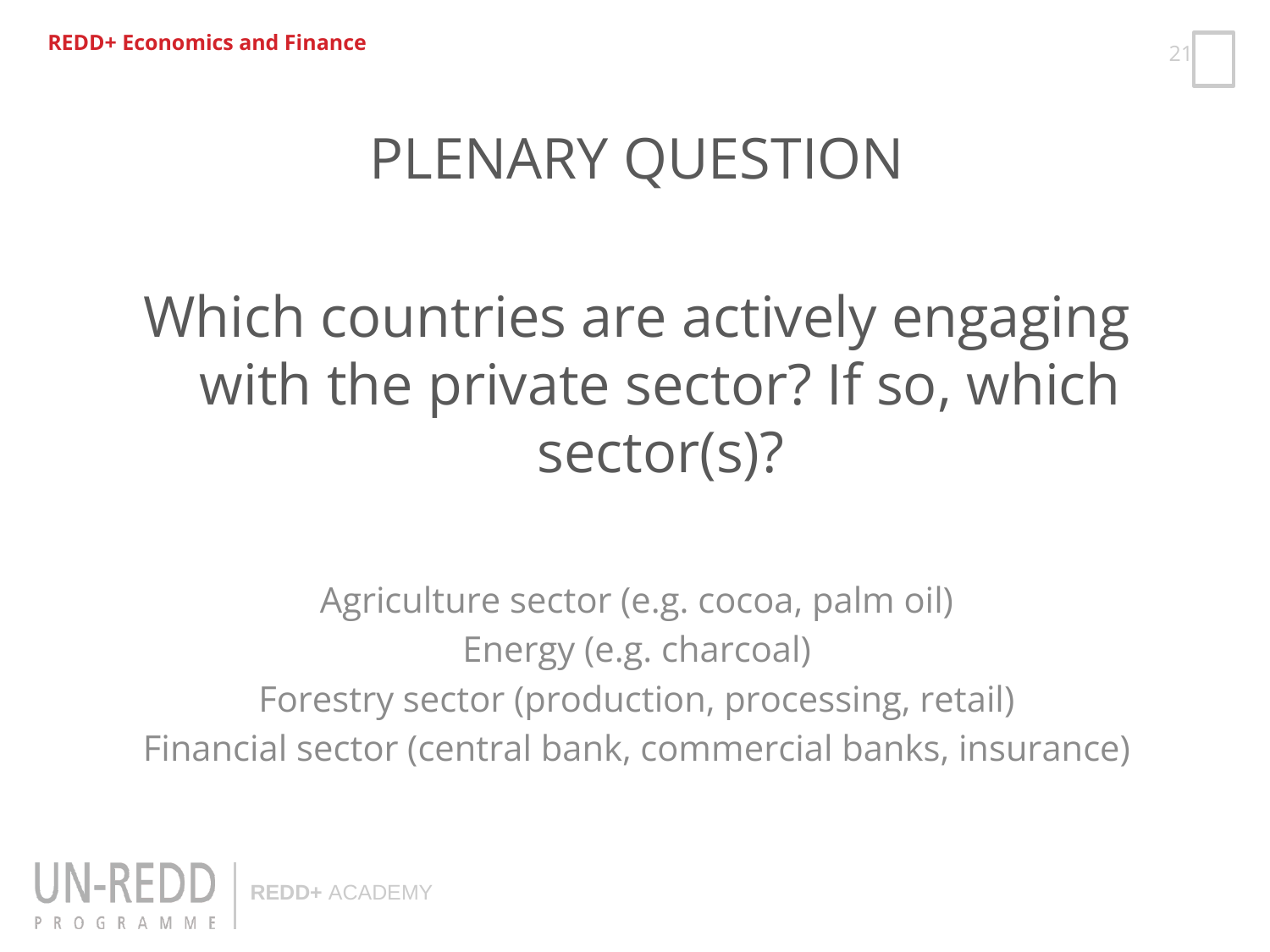

REDD+ Economics and Finance
PLENARY QUESTION

Which countries are actively engaging with the private sector? If so, which sector(s)?

Agriculture sector (e.g. cocoa, palm oil)
Energy (e.g. charcoal)
Forestry sector (production, processing, retail)
Financial sector (central bank, commercial banks, insurance)